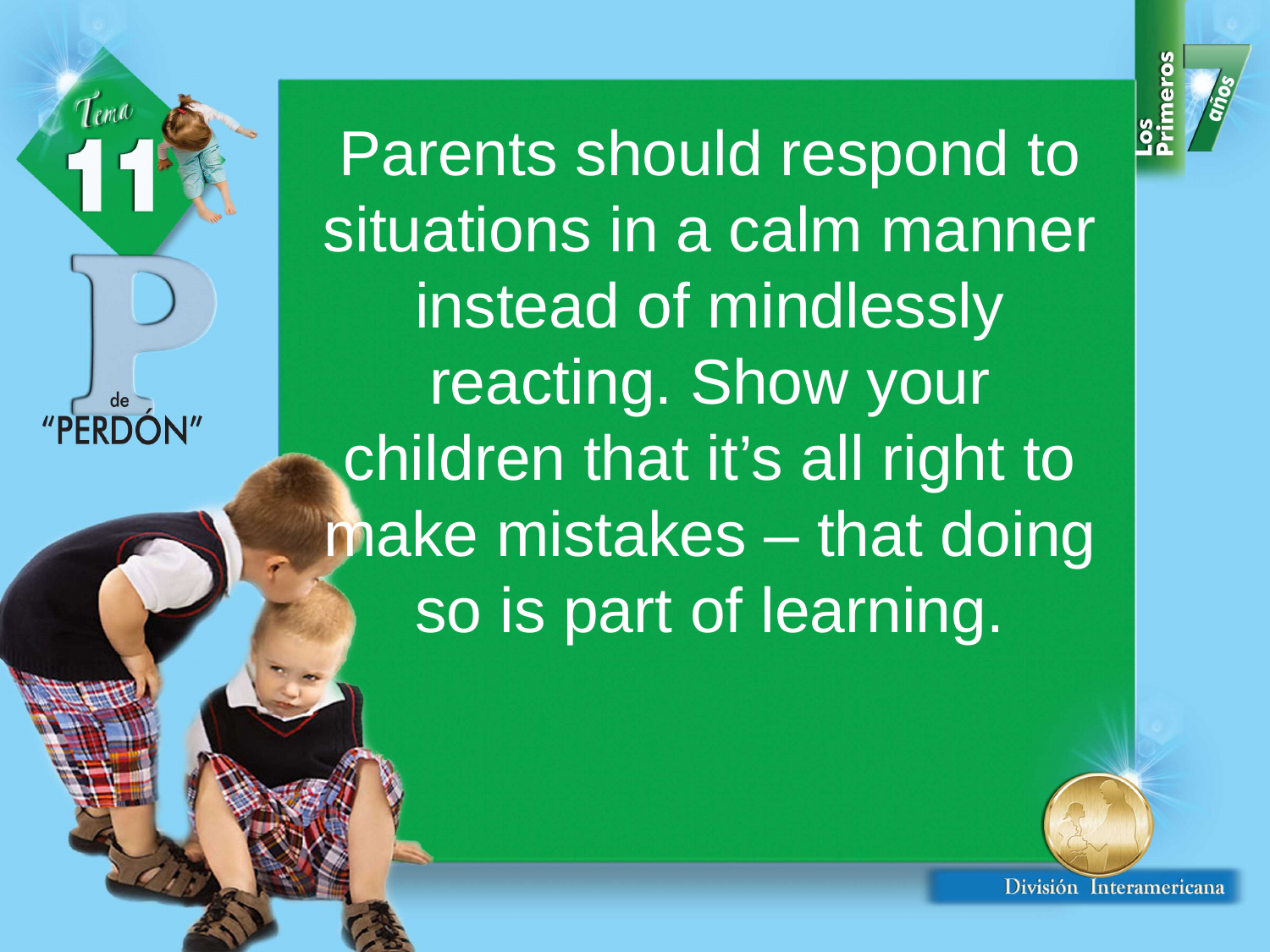

Parents should respond to situations in a calm manner instead of mindlessly reacting. Show your children that it’s all right to make mistakes – that doing so is part of learning.